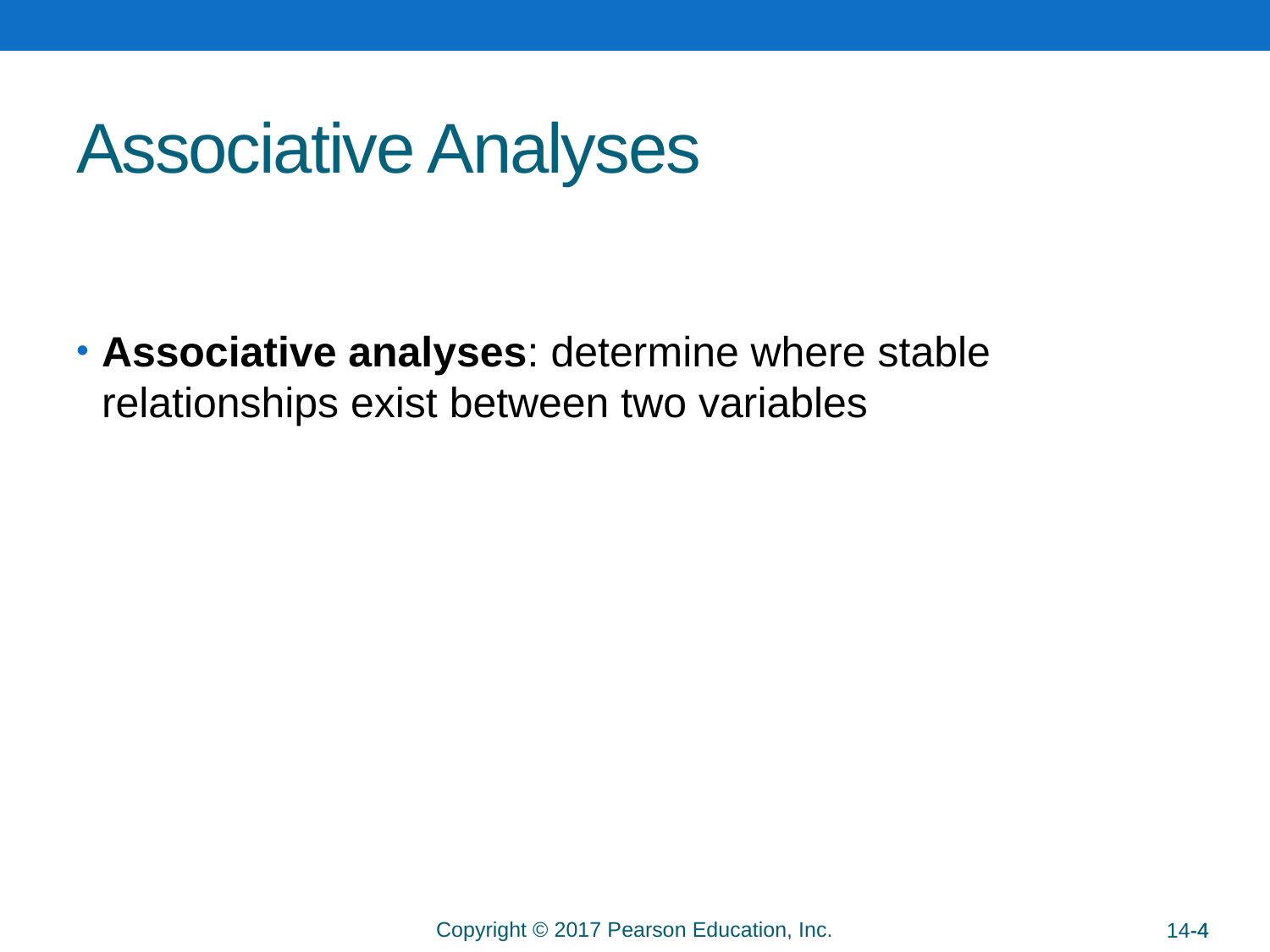

# Associative Analyses
Associative analyses: determine where stable relationships exist between two variables